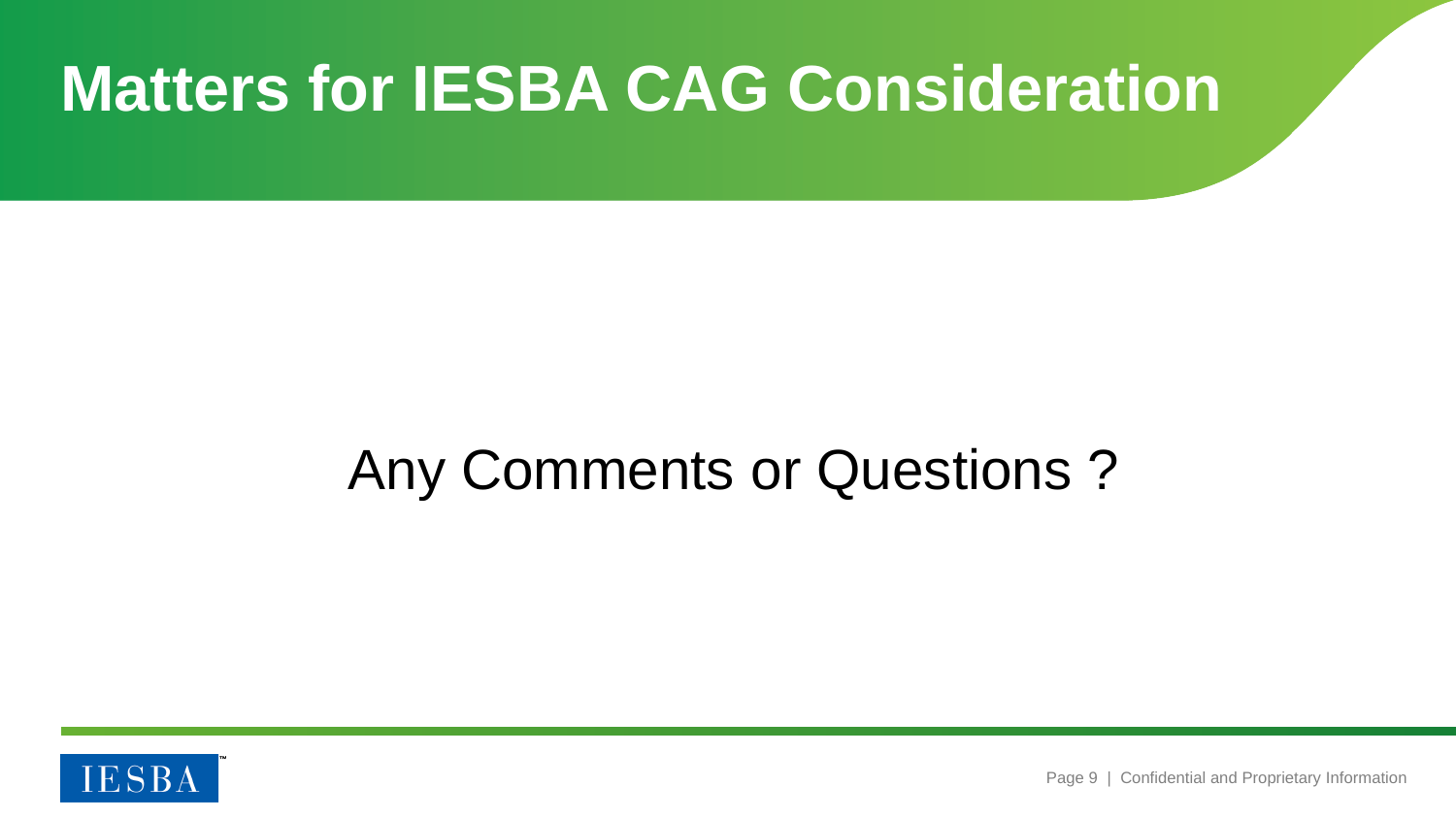

# Matters for IESBA CAG Consideration

Any Comments or Questions ?